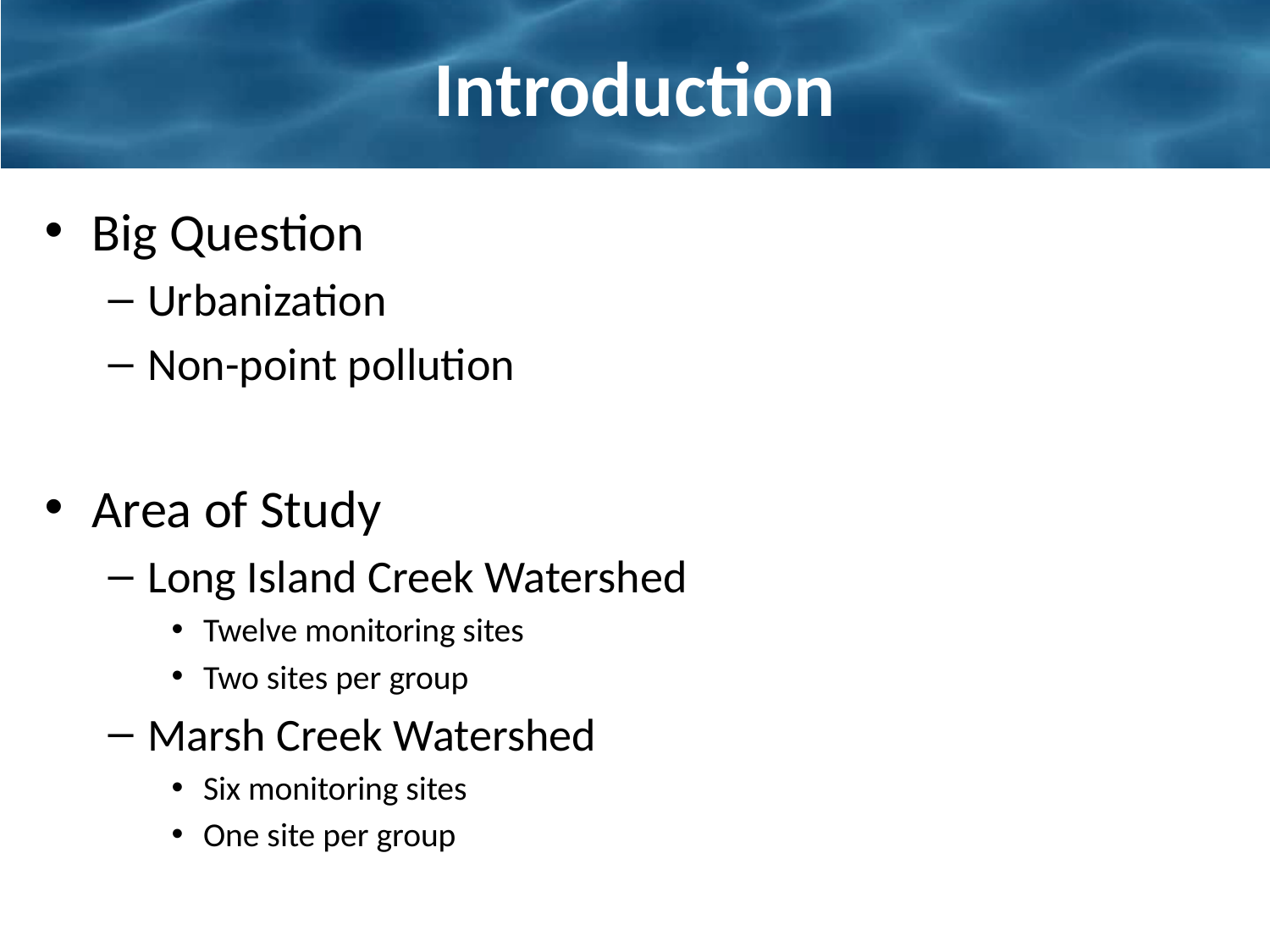

# Introduction
Big Question
Urbanization
Non-point pollution

Area of Study
Long Island Creek Watershed
Twelve monitoring sites
Two sites per group
Marsh Creek Watershed
Six monitoring sites
One site per group